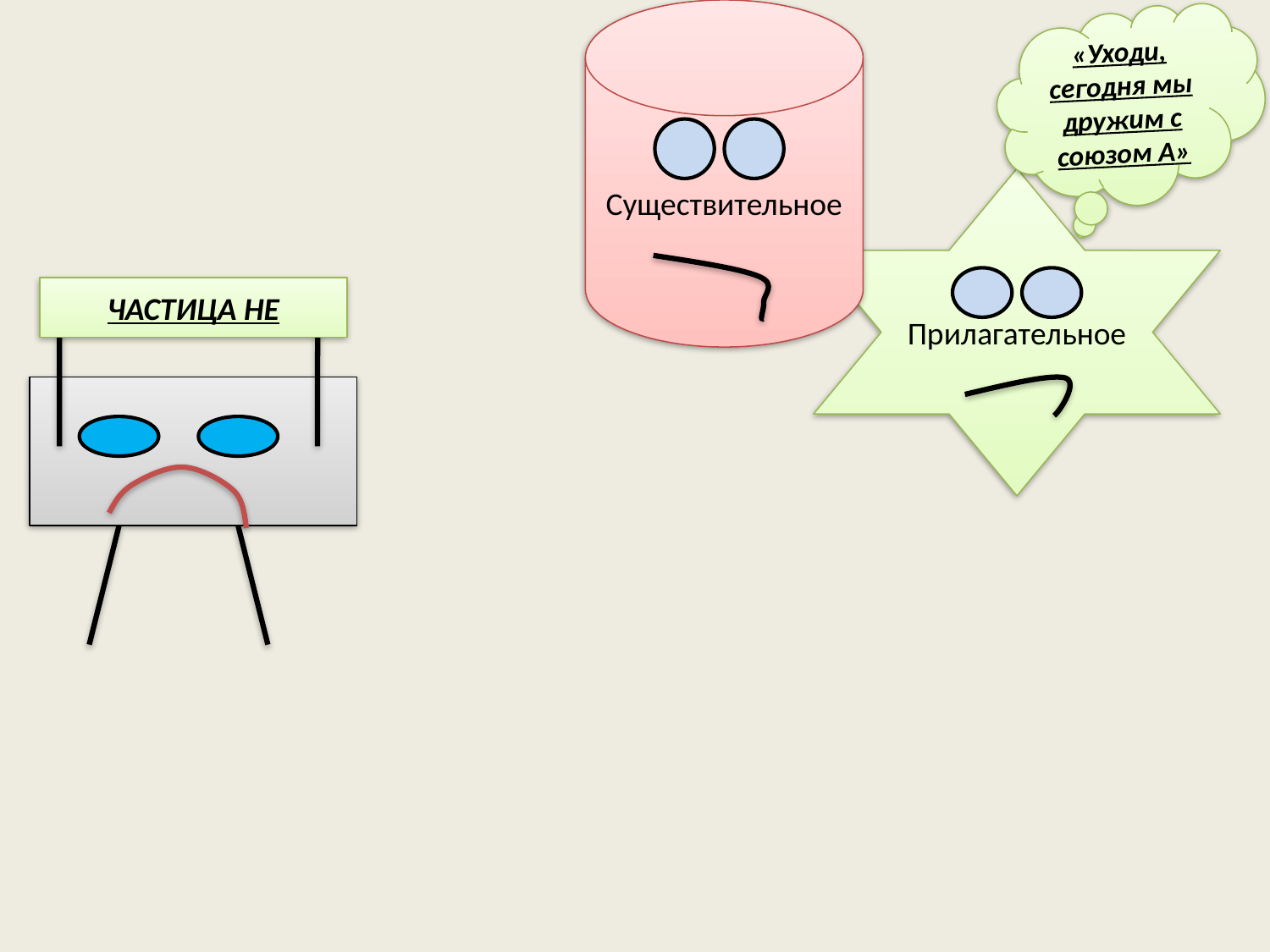

Существительное

«Уходи, сегодня мы дружим с союзом А»
Прилагательное

ЧАСТИЦА НЕ